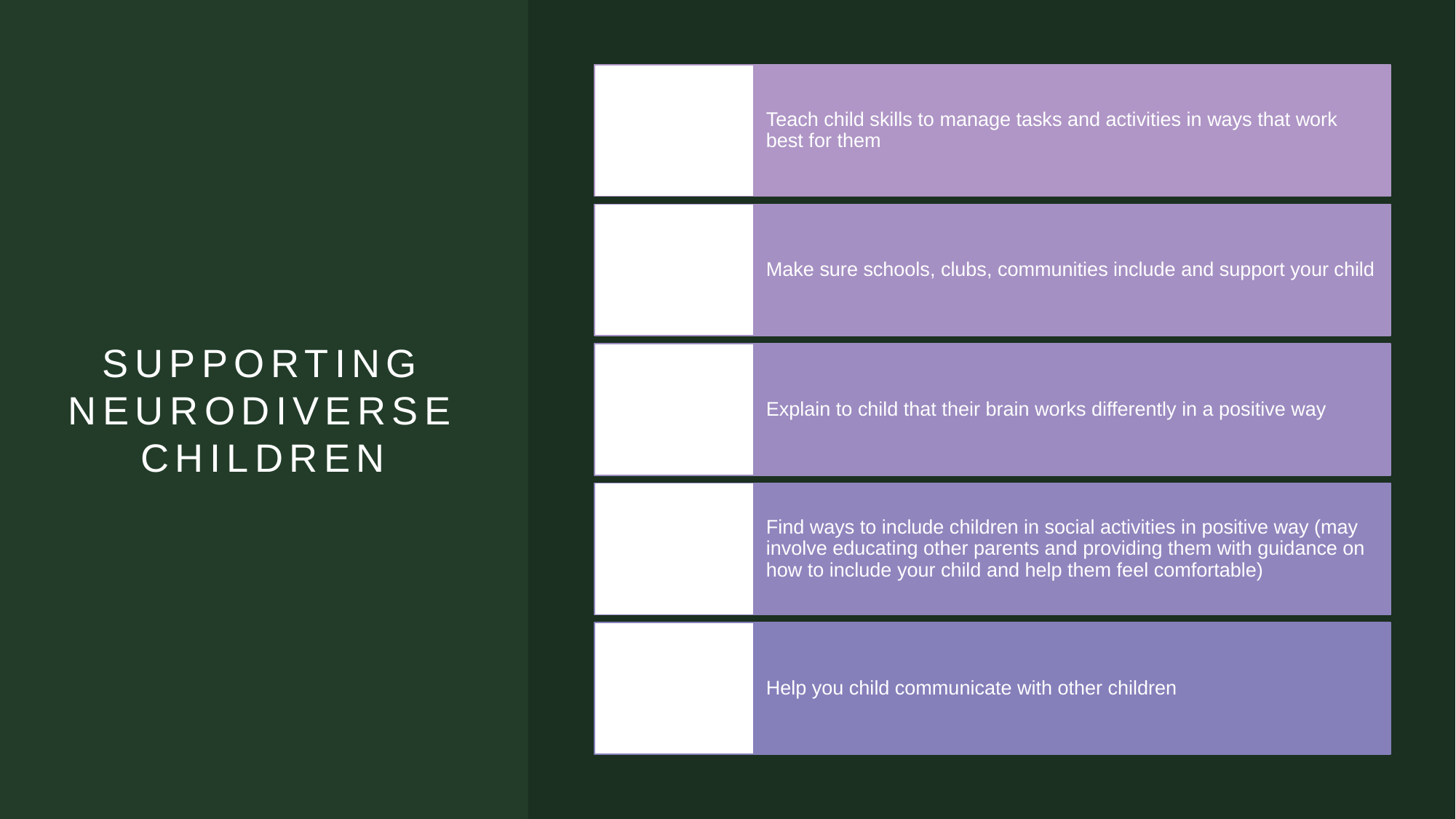

Teach child skills to manage tasks and activities in ways that work best for them
Teach
Make sure schools, clubs, communities include and support your child
Make
Explain to child that their brain works differently in a positive way
Explain
Find ways to include children in social activities in positive way (may involve educating other parents and providing them with guidance on how to include your child and help them feel comfortable)
Find
Help you child communicate with other children
Help
# Supporting neurodiverse children